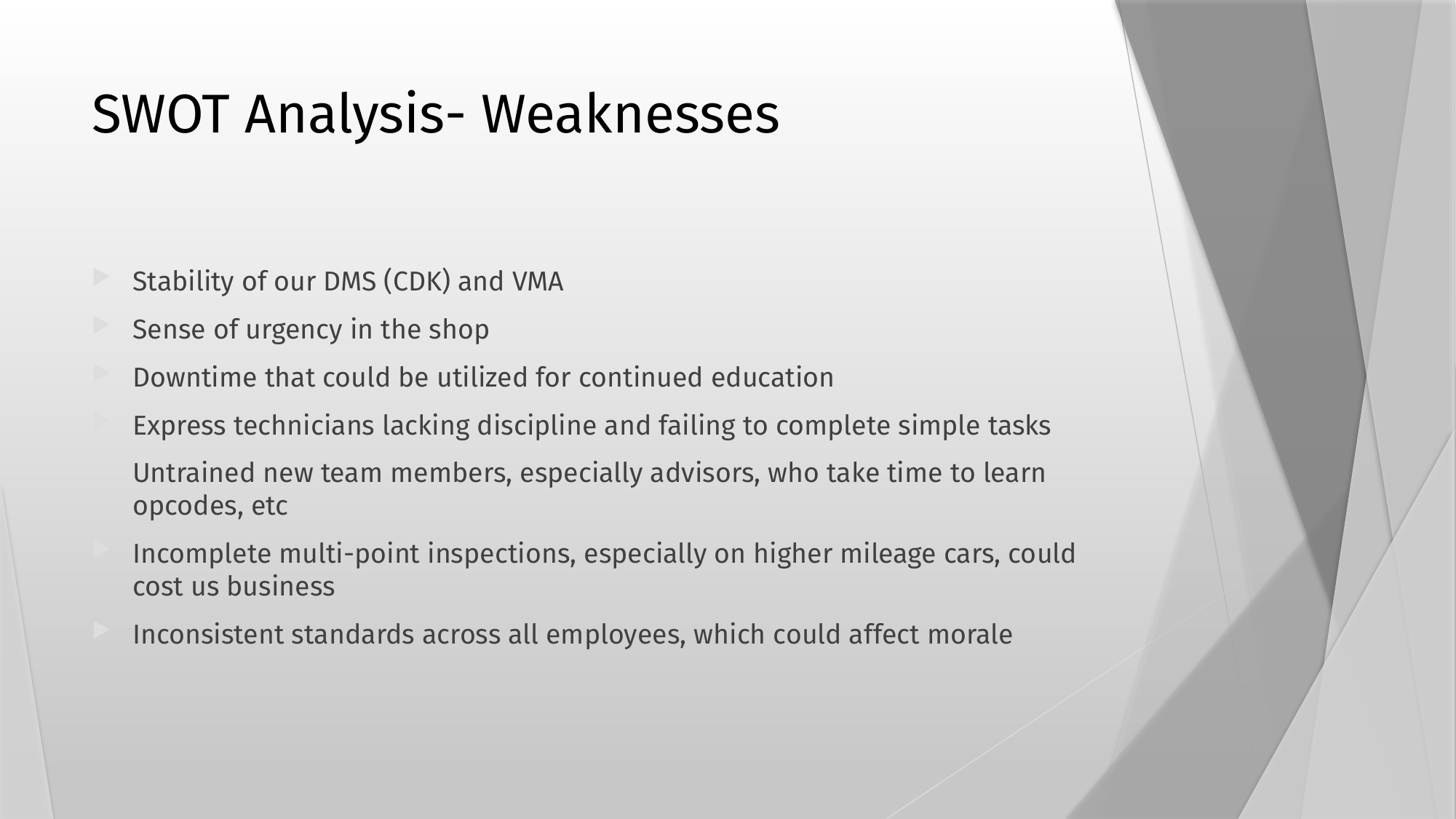

# SWOT Analysis- Weaknesses
Stability of our DMS (CDK) and VMA
Sense of urgency in the shop
Downtime that could be utilized for continued education
Express technicians lacking discipline and failing to complete simple tasks
Untrained new team members, especially advisors, who take time to learn opcodes, etc
Incomplete multi-point inspections, especially on higher mileage cars, could cost us business
Inconsistent standards across all employees, which could affect morale